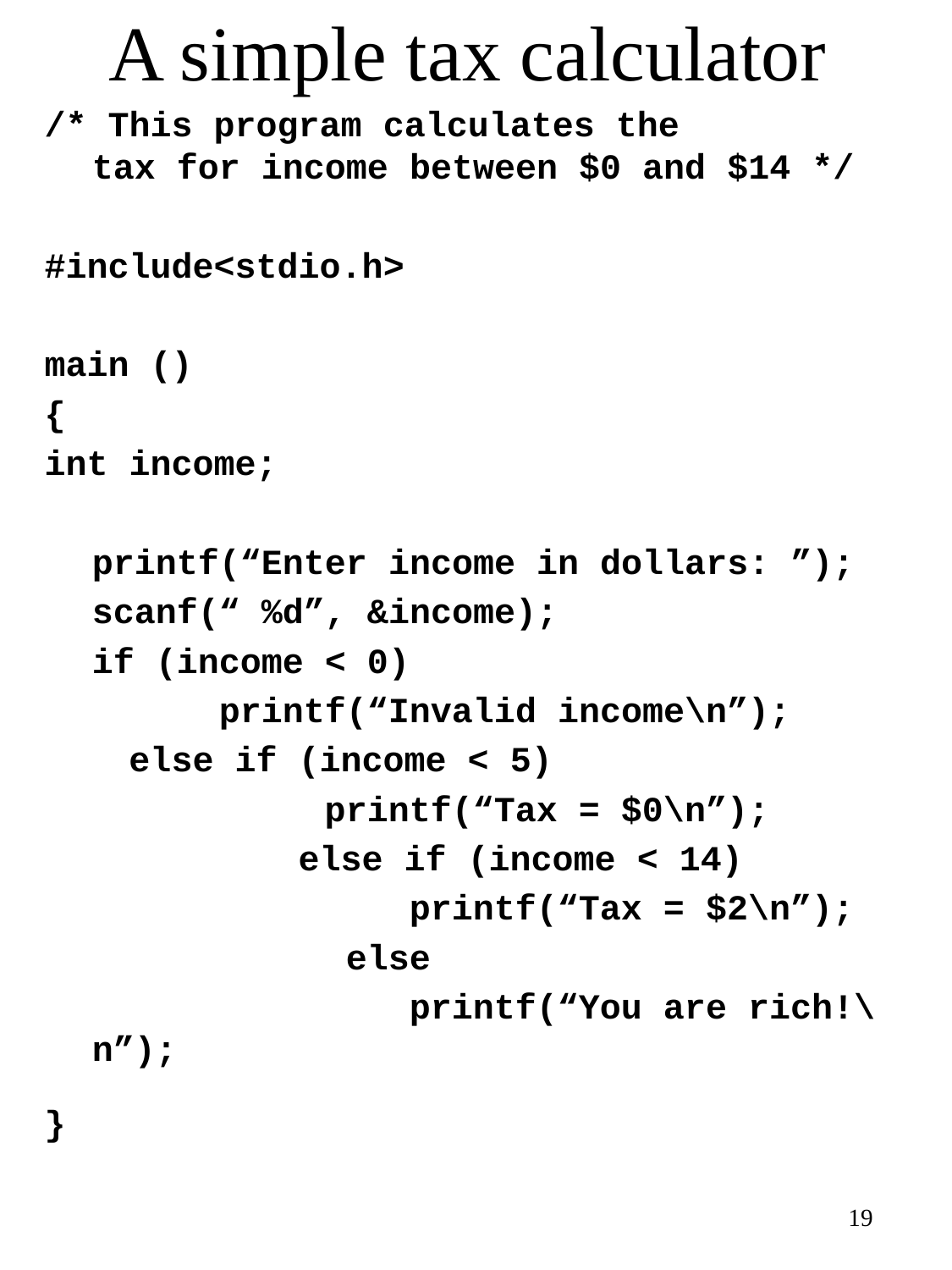

# A simple tax calculator
/* This program calculates the
tax for income between $0 and $14 */

#include<stdio.h>

main ()
{
int income;

	printf(“Enter income in dollars: ”);
	scanf(“ %d”, &income);
	if (income < 0)
		printf(“Invalid income\n”);
    else if (income < 5)
		     printf(“Tax = $0\n”);
            else if (income < 14)
			   printf(“Tax = $2\n”);
			else
			   printf(“You are rich!\n”);
}
19